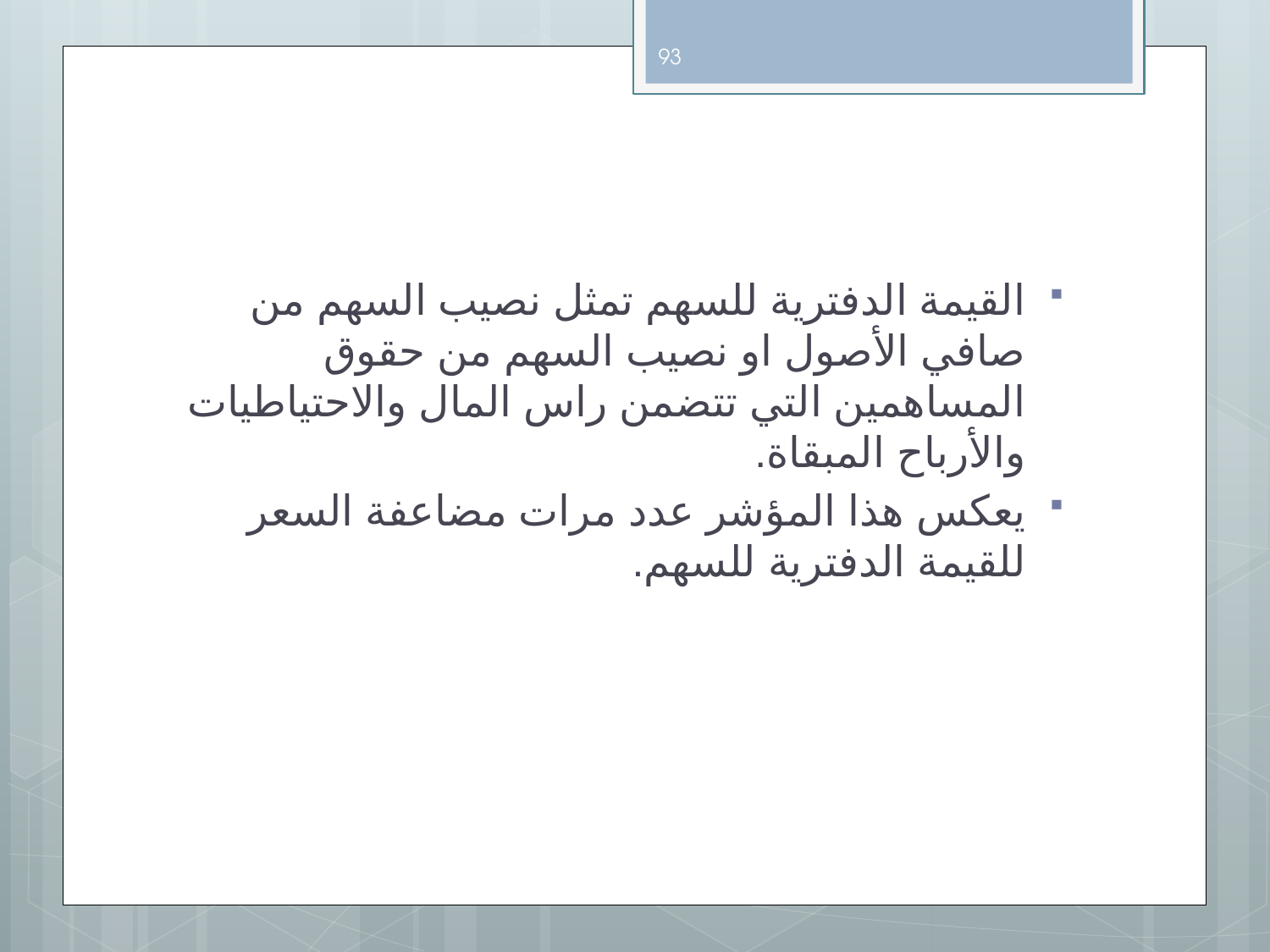

93
القيمة الدفترية للسهم تمثل نصيب السهم من صافي الأصول او نصيب السهم من حقوق المساهمين التي تتضمن راس المال والاحتياطيات والأرباح المبقاة.
يعكس هذا المؤشر عدد مرات مضاعفة السعر للقيمة الدفترية للسهم.